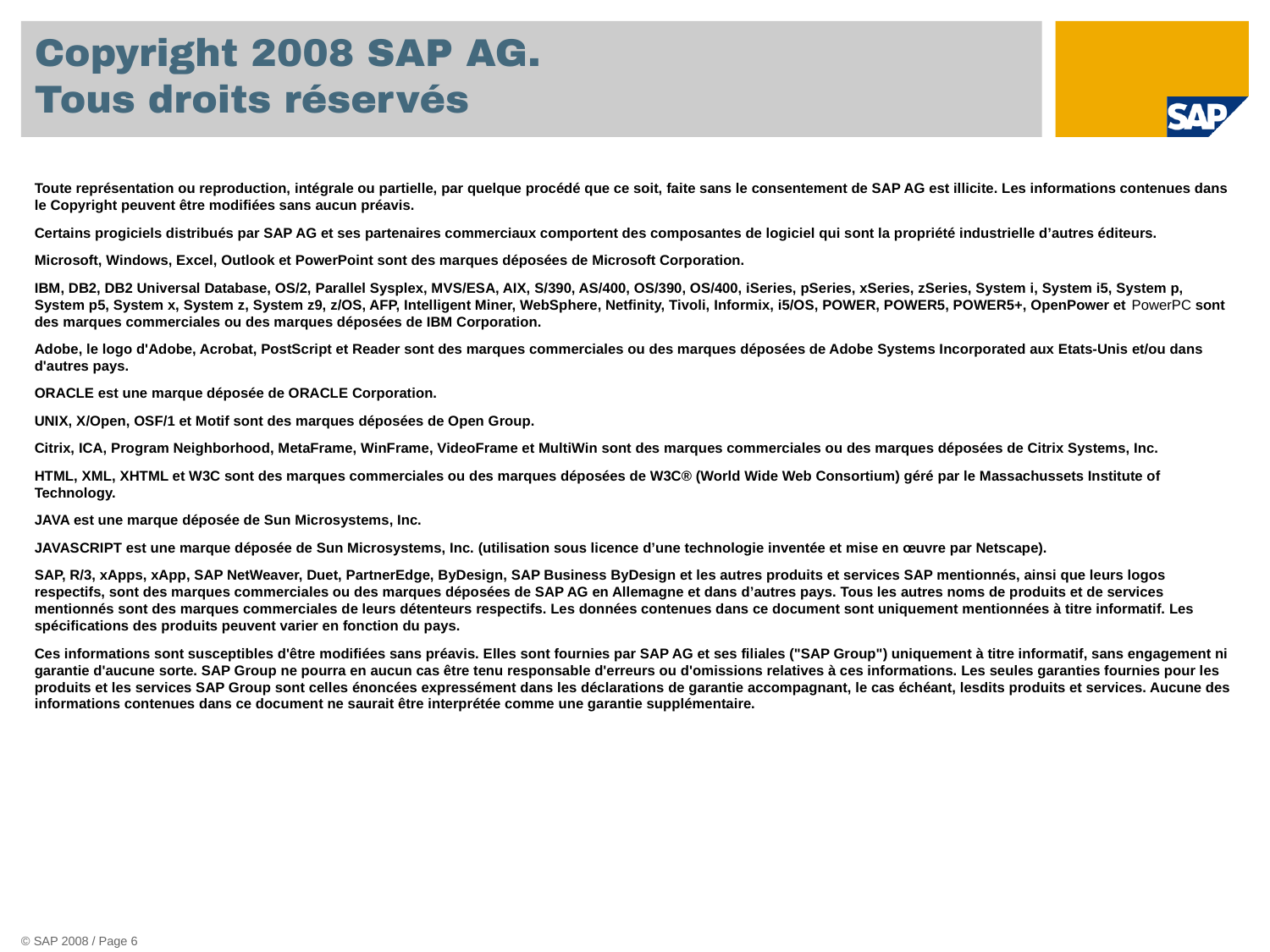

# Copyright 2008 SAP AG. Tous droits réservés
Toute représentation ou reproduction, intégrale ou partielle, par quelque procédé que ce soit, faite sans le consentement de SAP AG est illicite. Les informations contenues dans le Copyright peuvent être modifiées sans aucun préavis.
Certains progiciels distribués par SAP AG et ses partenaires commerciaux comportent des composantes de logiciel qui sont la propriété industrielle d’autres éditeurs.
Microsoft, Windows, Excel, Outlook et PowerPoint sont des marques déposées de Microsoft Corporation.
IBM, DB2, DB2 Universal Database, OS/2, Parallel Sysplex, MVS/ESA, AIX, S/390, AS/400, OS/390, OS/400, iSeries, pSeries, xSeries, zSeries, System i, System i5, System p, System p5, System x, System z, System z9, z/OS, AFP, Intelligent Miner, WebSphere, Netfinity, Tivoli, Informix, i5/OS, POWER, POWER5, POWER5+, OpenPower et PowerPC sont des marques commerciales ou des marques déposées de IBM Corporation.
Adobe, le logo d'Adobe, Acrobat, PostScript et Reader sont des marques commerciales ou des marques déposées de Adobe Systems Incorporated aux Etats-Unis et/ou dans d'autres pays.
ORACLE est une marque déposée de ORACLE Corporation.
UNIX, X/Open, OSF/1 et Motif sont des marques déposées de Open Group.
Citrix, ICA, Program Neighborhood, MetaFrame, WinFrame, VideoFrame et MultiWin sont des marques commerciales ou des marques déposées de Citrix Systems, Inc.
HTML, XML, XHTML et W3C sont des marques commerciales ou des marques déposées de W3C® (World Wide Web Consortium) géré par le Massachussets Institute of Technology.
JAVA est une marque déposée de Sun Microsystems, Inc.
JAVASCRIPT est une marque déposée de Sun Microsystems, Inc. (utilisation sous licence d’une technologie inventée et mise en œuvre par Netscape).
SAP, R/3, xApps, xApp, SAP NetWeaver, Duet, PartnerEdge, ByDesign, SAP Business ByDesign et les autres produits et services SAP mentionnés, ainsi que leurs logos respectifs, sont des marques commerciales ou des marques déposées de SAP AG en Allemagne et dans d’autres pays. Tous les autres noms de produits et de services mentionnés sont des marques commerciales de leurs détenteurs respectifs. Les données contenues dans ce document sont uniquement mentionnées à titre informatif. Les spécifications des produits peuvent varier en fonction du pays.
Ces informations sont susceptibles d'être modifiées sans préavis. Elles sont fournies par SAP AG et ses filiales ("SAP Group") uniquement à titre informatif, sans engagement ni garantie d'aucune sorte. SAP Group ne pourra en aucun cas être tenu responsable d'erreurs ou d'omissions relatives à ces informations. Les seules garanties fournies pour les produits et les services SAP Group sont celles énoncées expressément dans les déclarations de garantie accompagnant, le cas échéant, lesdits produits et services. Aucune des informations contenues dans ce document ne saurait être interprétée comme une garantie supplémentaire.
© SAP 2008 / Page 6